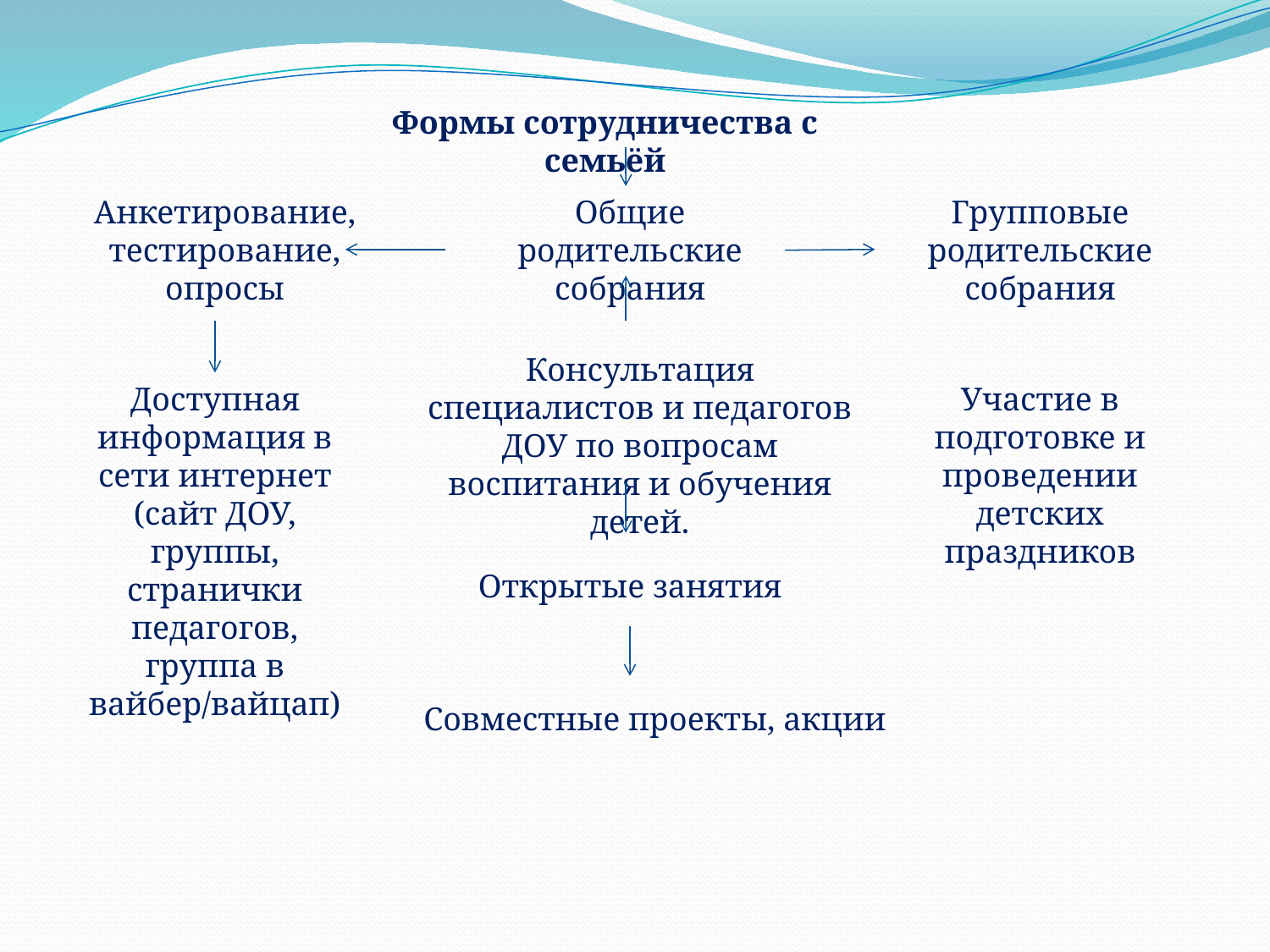

Формы сотрудничества с семьёй
Анкетирование, тестирование, опросы
Общие родительские собрания
Групповые родительские собрания
Консультация специалистов и педагогов ДОУ по вопросам воспитания и обучения детей.
Доступная информация в сети интернет (сайт ДОУ, группы, странички педагогов, группа в вайбер/вайцап)
Участие в подготовке и проведении детских праздников
Открытые занятия
Совместные проекты, акции